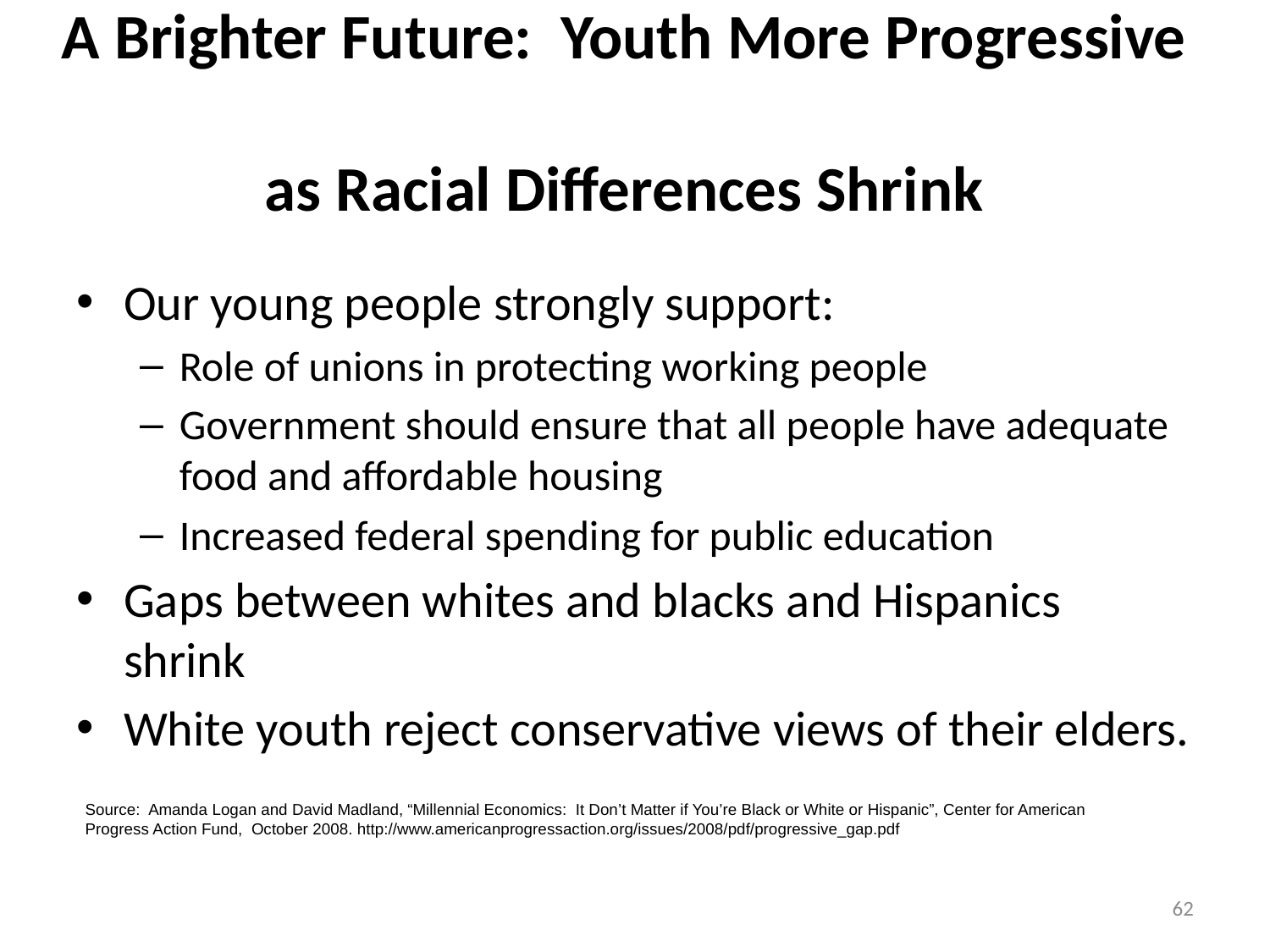

# A Brighter Future:  Youth More Progressive as Racial Differences Shrink
Our young people strongly support:
Role of unions in protecting working people
Government should ensure that all people have adequate food and affordable housing
Increased federal spending for public education
Gaps between whites and blacks and Hispanics shrink
White youth reject conservative views of their elders.
Source:  Amanda Logan and David Madland, “Millennial Economics:  It Don’t Matter if You’re Black or White or Hispanic”, Center for American Progress Action Fund,  October 2008. http://www.americanprogressaction.org/issues/2008/pdf/progressive_gap.pdf
62